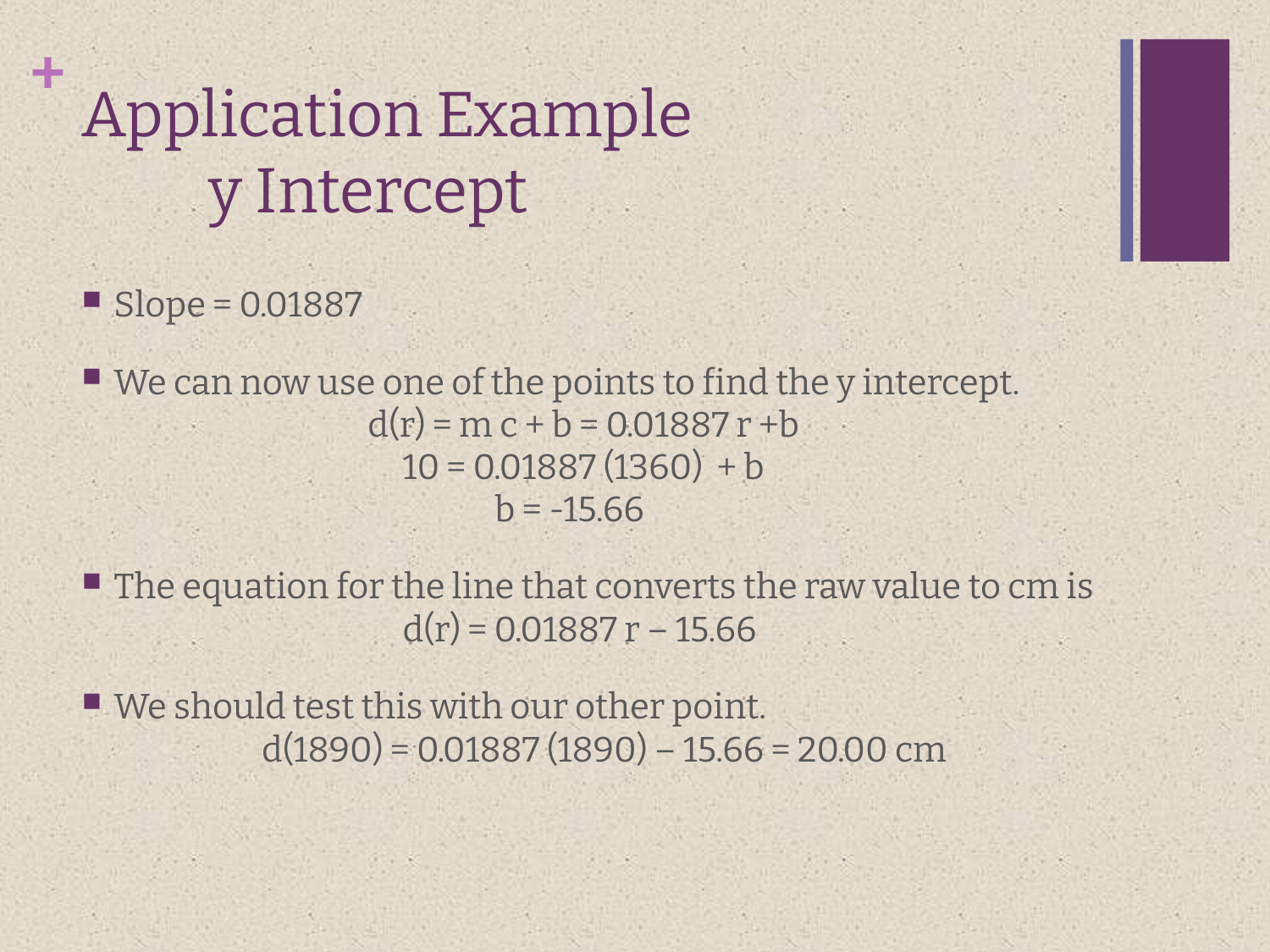

# Application Example y Intercept
Slope = 0.01887
We can now use one of the points to find the y intercept.
		d(r) = m c + b = 0.01887 r +b
		     10 = 0.01887 (1360)  + b
			b = -15.66
The equation for the line that converts the raw value to cm is
		     d(r) = 0.01887 r – 15.66
We should test this with our other point.
	   d(1890) = 0.01887 (1890) – 15.66 = 20.00 cm